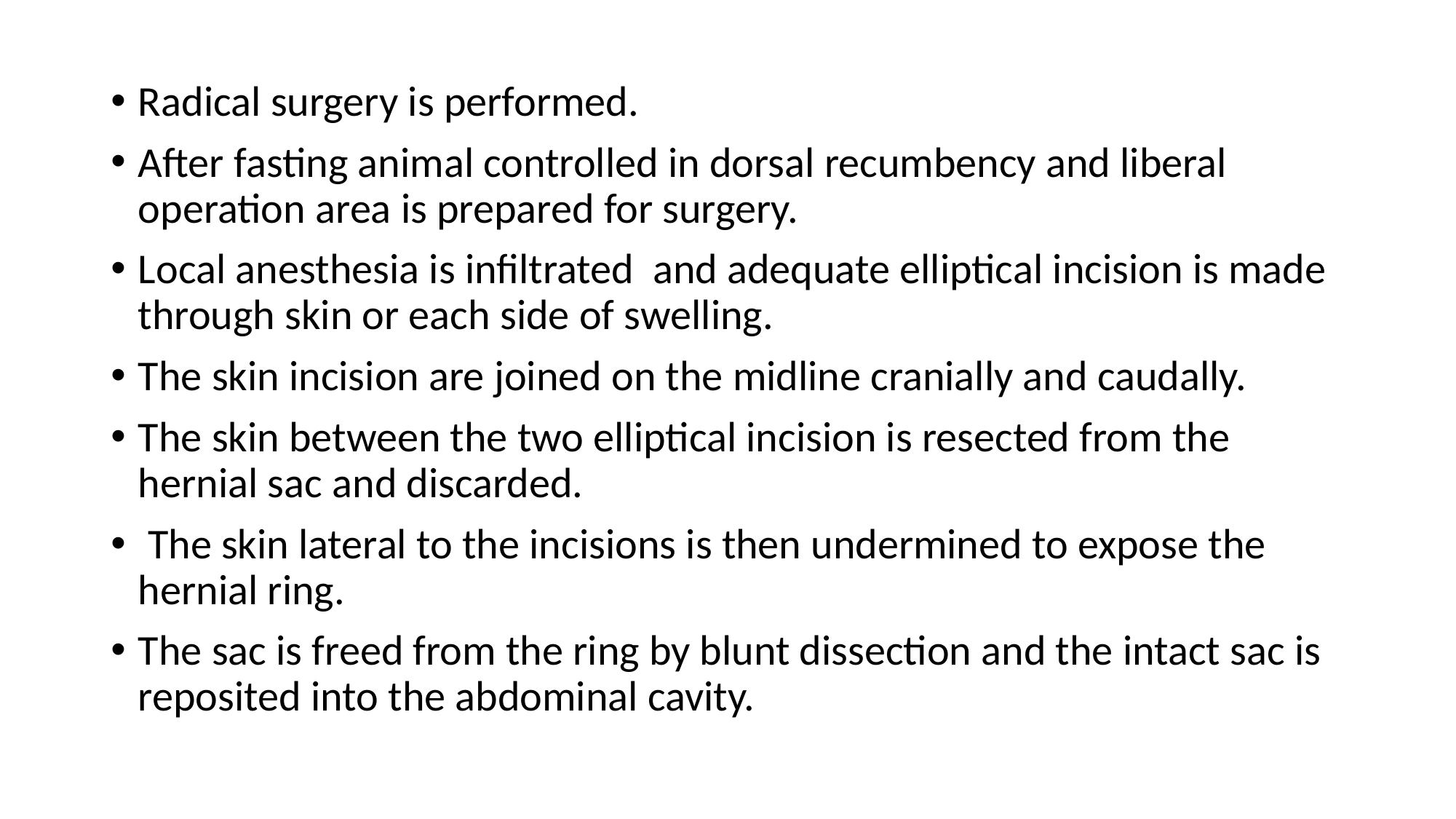

Radical surgery is performed.
After fasting animal controlled in dorsal recumbency and liberal operation area is prepared for surgery.
Local anesthesia is infiltrated  and adequate elliptical incision is made through skin or each side of swelling.
The skin incision are joined on the midline cranially and caudally.
The skin between the two elliptical incision is resected from the hernial sac and discarded.
 The skin lateral to the incisions is then undermined to expose the hernial ring.
The sac is freed from the ring by blunt dissection and the intact sac is reposited into the abdominal cavity.